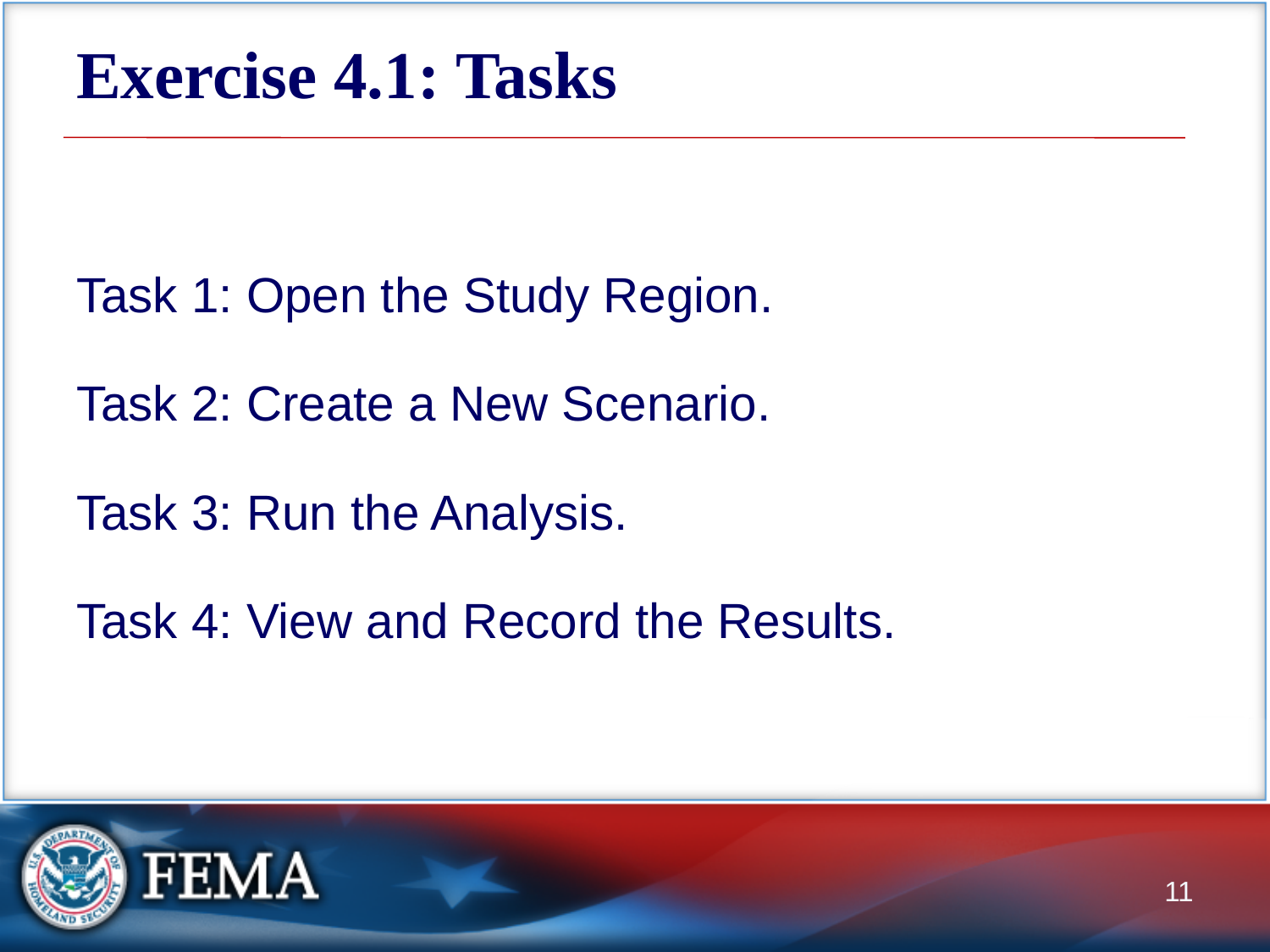

# Exercise 4.1: Tasks

Task 1: Open the Study Region.
Task 2: Create a New Scenario.
Task 3: Run the Analysis.
Task 4: View and Record the Results.
11